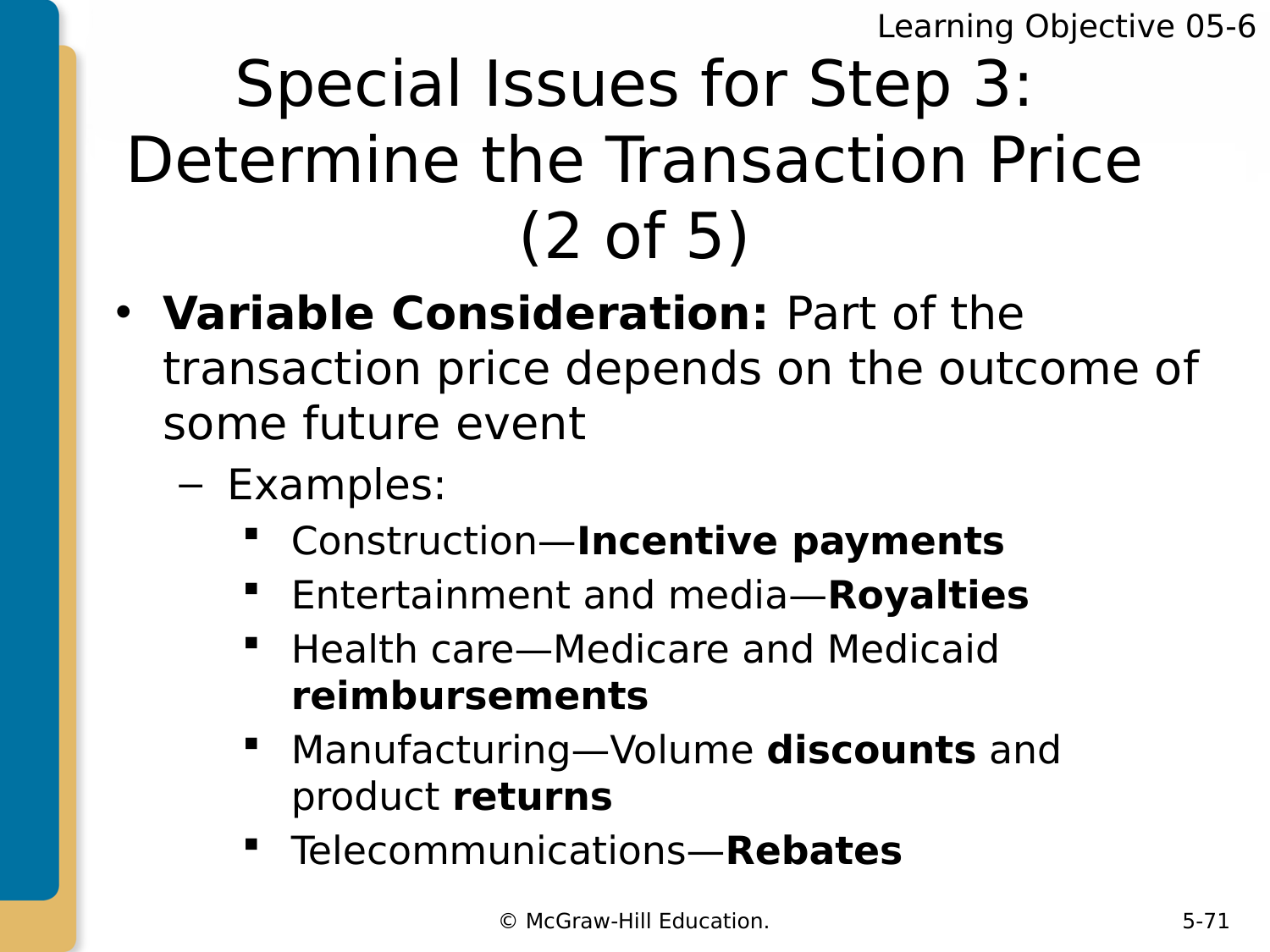

Learning Objective 05-6
# Special Issues for Step 3: Determine the Transaction Price (2 of 5)
Variable Consideration: Part of the transaction price depends on the outcome of some future event
Examples:
Construction—Incentive payments
Entertainment and media—Royalties
Health care—Medicare and Medicaid reimbursements
Manufacturing—Volume discounts and product returns
Telecommunications—Rebates